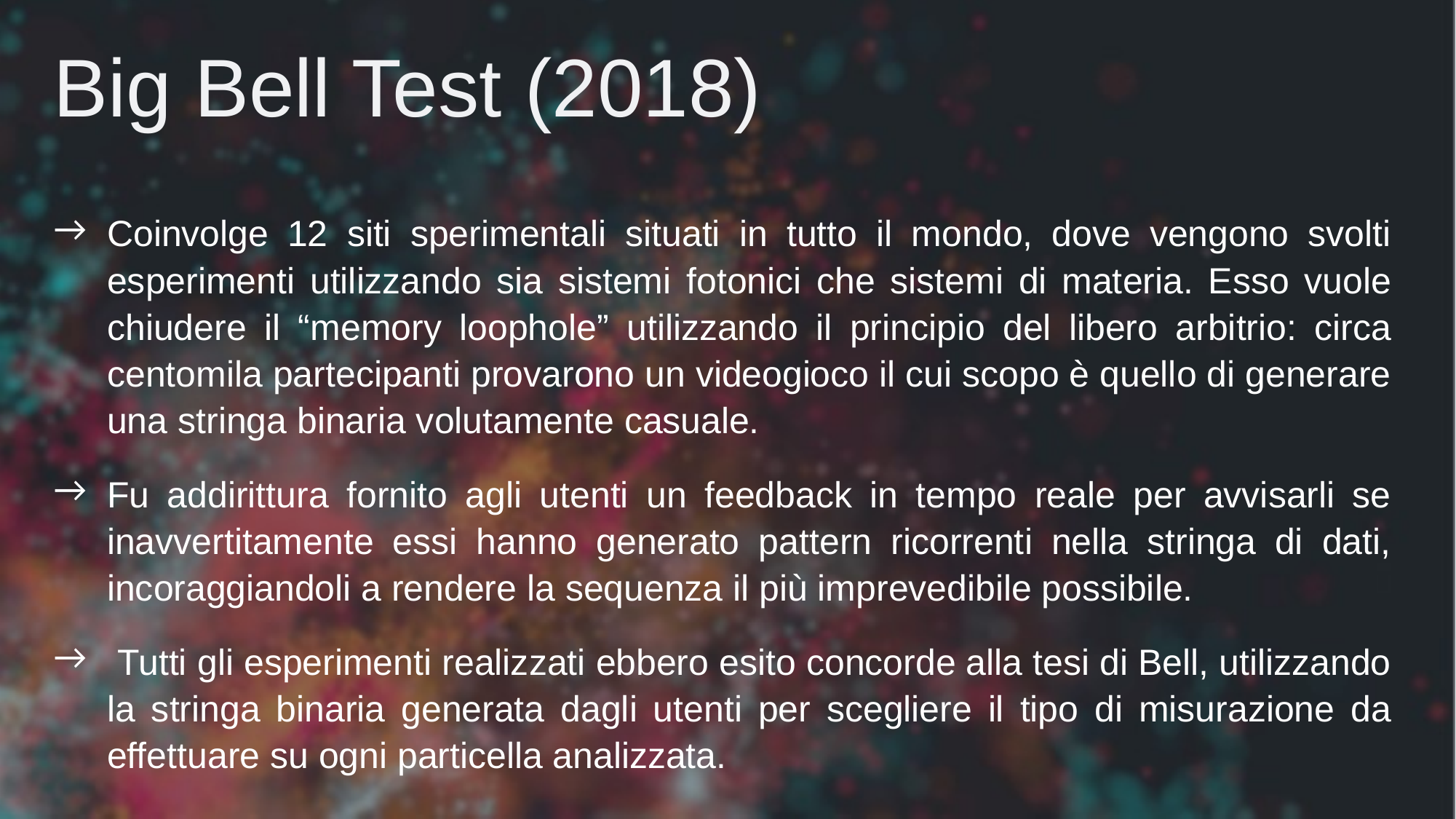

# Big Bell Test (2018)
Coinvolge 12 siti sperimentali situati in tutto il mondo, dove vengono svolti esperimenti utilizzando sia sistemi fotonici che sistemi di materia. Esso vuole chiudere il “memory loophole” utilizzando il principio del libero arbitrio: circa centomila partecipanti provarono un videogioco il cui scopo è quello di generare una stringa binaria volutamente casuale.
Fu addirittura fornito agli utenti un feedback in tempo reale per avvisarli se inavvertitamente essi hanno generato pattern ricorrenti nella stringa di dati, incoraggiandoli a rendere la sequenza il più imprevedibile possibile.
 Tutti gli esperimenti realizzati ebbero esito concorde alla tesi di Bell, utilizzando la stringa binaria generata dagli utenti per scegliere il tipo di misurazione da effettuare su ogni particella analizzata.